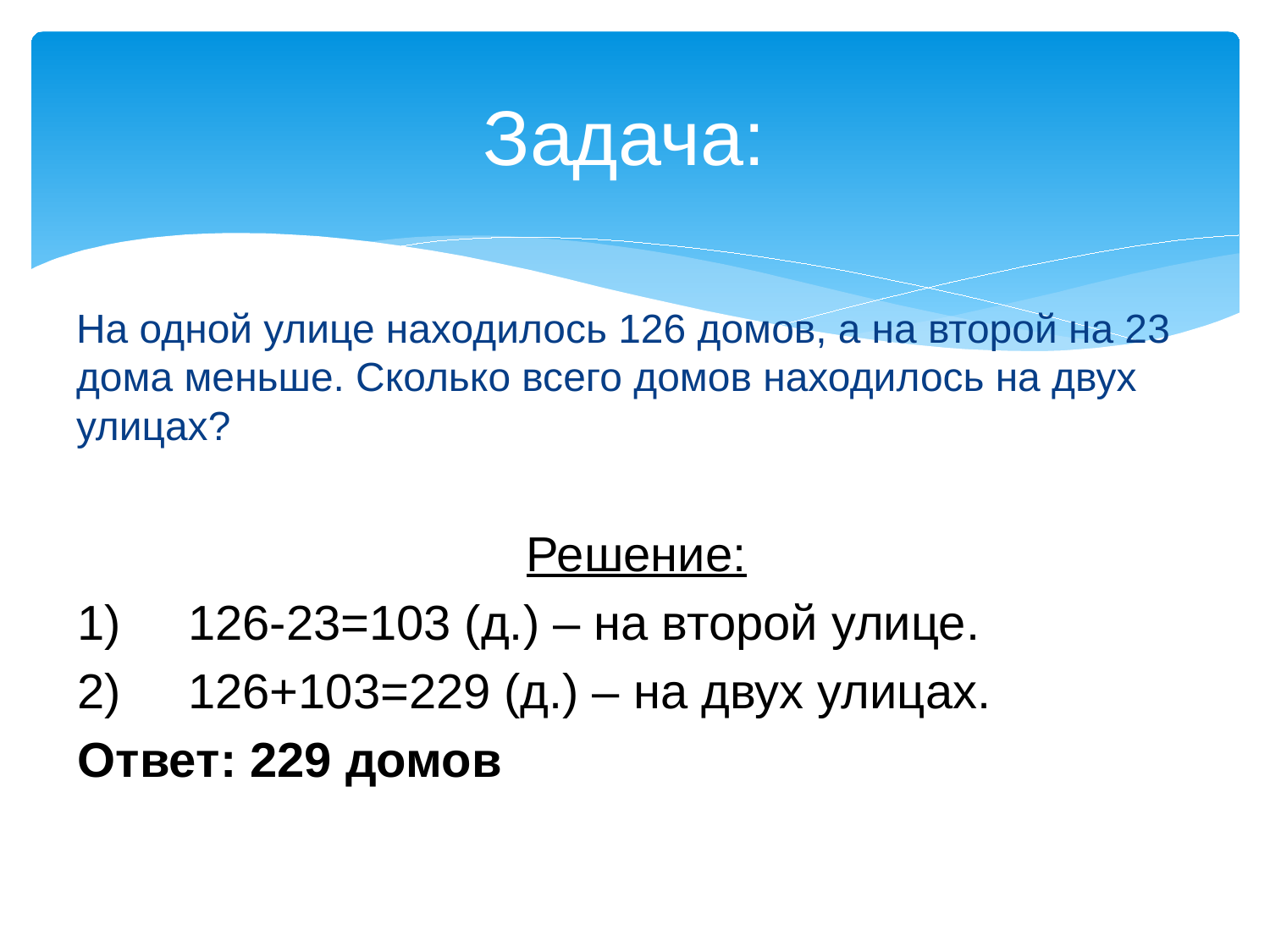

# Задача:
На одной улице находилось 126 домов, а на второй на 23 дома меньше. Сколько всего домов находилось на двух улицах?
Решение:
1)	126-23=103 (д.) – на второй улице.
2)	126+103=229 (д.) – на двух улицах.
Ответ: 229 домов